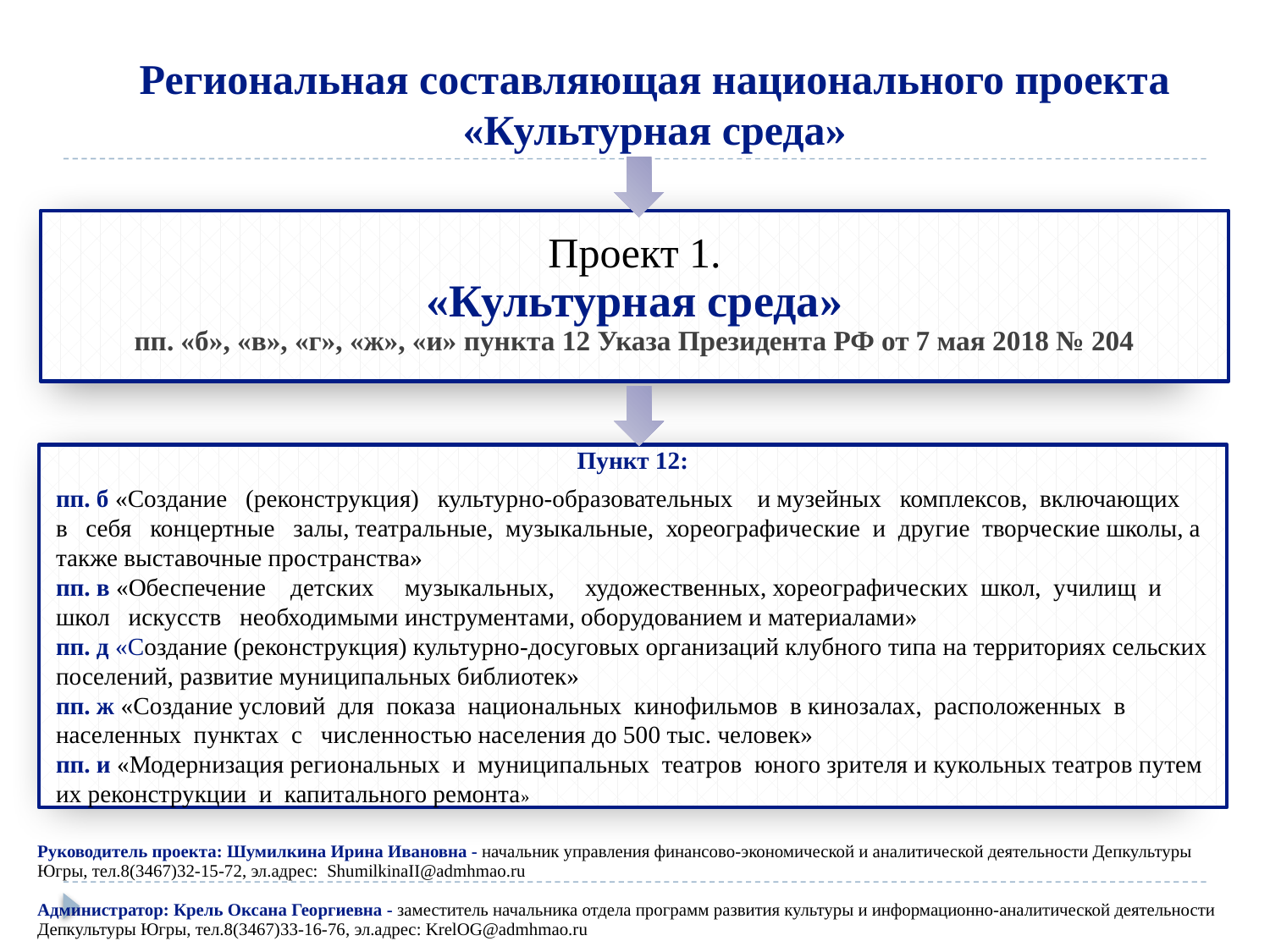

Региональная составляющая национального проекта «Культурная среда»

Проект 1.
«Культурная среда»
пп. «б», «в», «г», «ж», «и» пункта 12 Указа Президента РФ от 7 мая 2018 № 204

Пункт 12:
пп. б «Создание   (реконструкция)   культурно-образовательных    и музейных   комплексов,  включающих   в   себя   концертные   залы, театральные,  музыкальные,  хореографические  и  другие  творческие школы, а также выставочные пространства»
пп. в «Обеспечение    детских     музыкальных,     художественных, хореографических  школ,  училищ  и   школ   искусств   необходимыми инструментами, оборудованием и материалами»
пп. д «Создание (реконструкция) культурно-досуговых организаций клубного типа на территориях сельских поселений, развитие муниципальных библиотек»
пп. ж «Создание условий  для  показа  национальных  кинофильмов  в кинозалах,  расположенных  в  населенных  пунктах  с   численностью населения до 500 тыс. человек»
пп. и «Модернизация региональных  и  муниципальных  театров  юного зрителя и кукольных театров путем их реконструкции  и  капитального ремонта»
Руководитель проекта: Шумилкина Ирина Ивановна - начальник управления финансово-экономической и аналитической деятельности Депкультуры Югры, тел.8(3467)32-15-72, эл.адрес:  ShumilkinaII@admhmao.ru

Администратор: Крель Оксана Георгиевна - заместитель начальника отдела программ развития культуры и информационно-аналитической деятельности Депкультуры Югры, тел.8(3467)33-16-76, эл.адрес: KrelOG@admhmao.ru